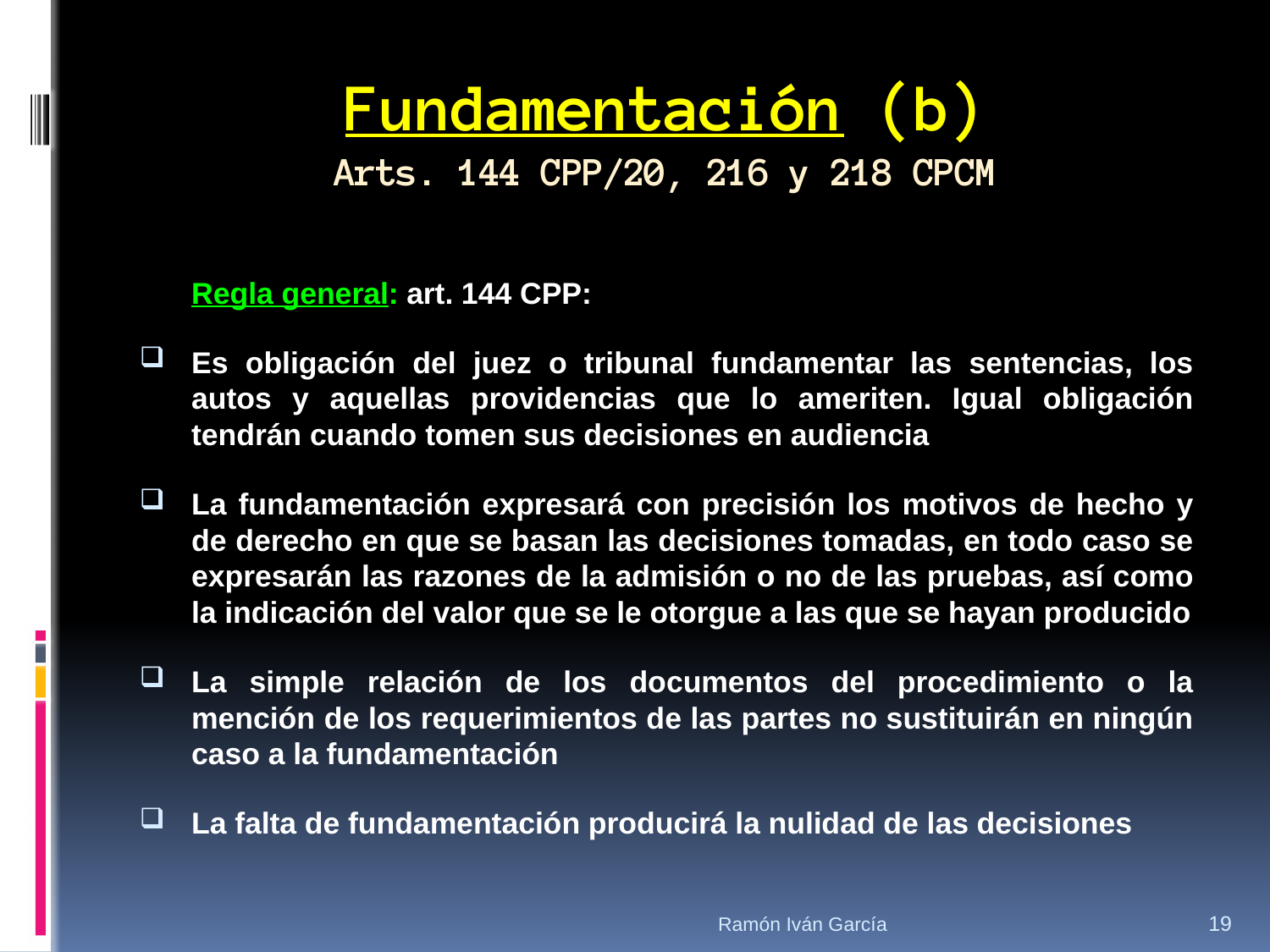

# Fundamentación (b) Arts. 144 CPP/20, 216 y 218 CPCM
	Regla general: art. 144 CPP:

Es obligación del juez o tribunal fundamentar las sentencias, los autos y aquellas providencias que lo ameriten. Igual obligación tendrán cuando tomen sus decisiones en audiencia

La fundamentación expresará con precisión los motivos de hecho y de derecho en que se basan las decisiones tomadas, en todo caso se expresarán las razones de la admisión o no de las pruebas, así como la indicación del valor que se le otorgue a las que se hayan producido

La simple relación de los documentos del procedimiento o la mención de los requerimientos de las partes no sustituirán en ningún caso a la fundamentación

La falta de fundamentación producirá la nulidad de las decisiones
Ramón Iván García
19